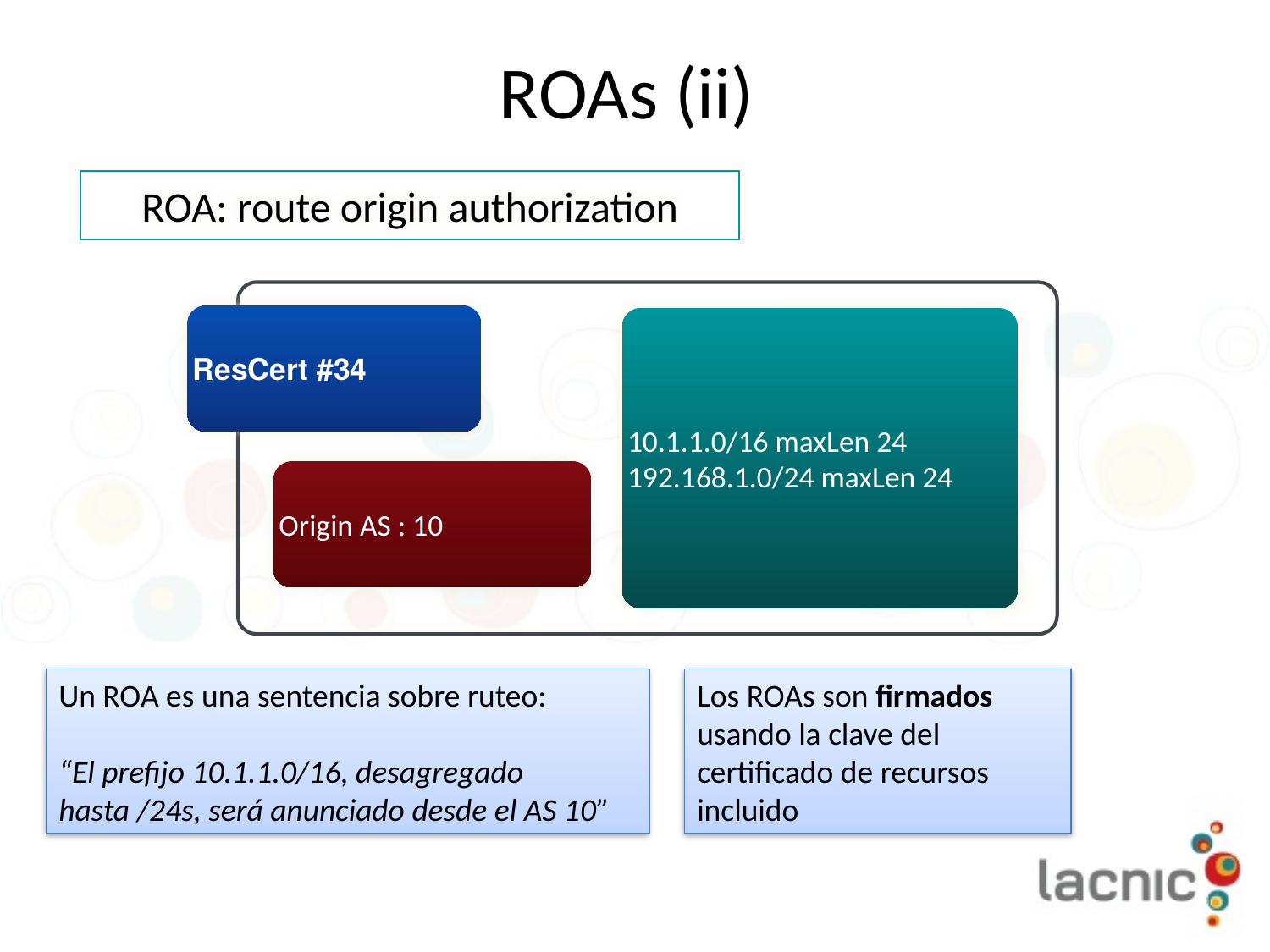

# ROAs (ii)
ROA: route origin authorization

10.1.1.0/16 maxLen 24
192.168.1.0/24 maxLen 24
Origin AS : 10
ResCert #34
Un ROA es una sentencia sobre ruteo:

“El prefijo 10.1.1.0/16, desagregado hasta /24s, será anunciado desde el AS 10”
Los ROAs son firmados usando la clave del certificado de recursos incluido